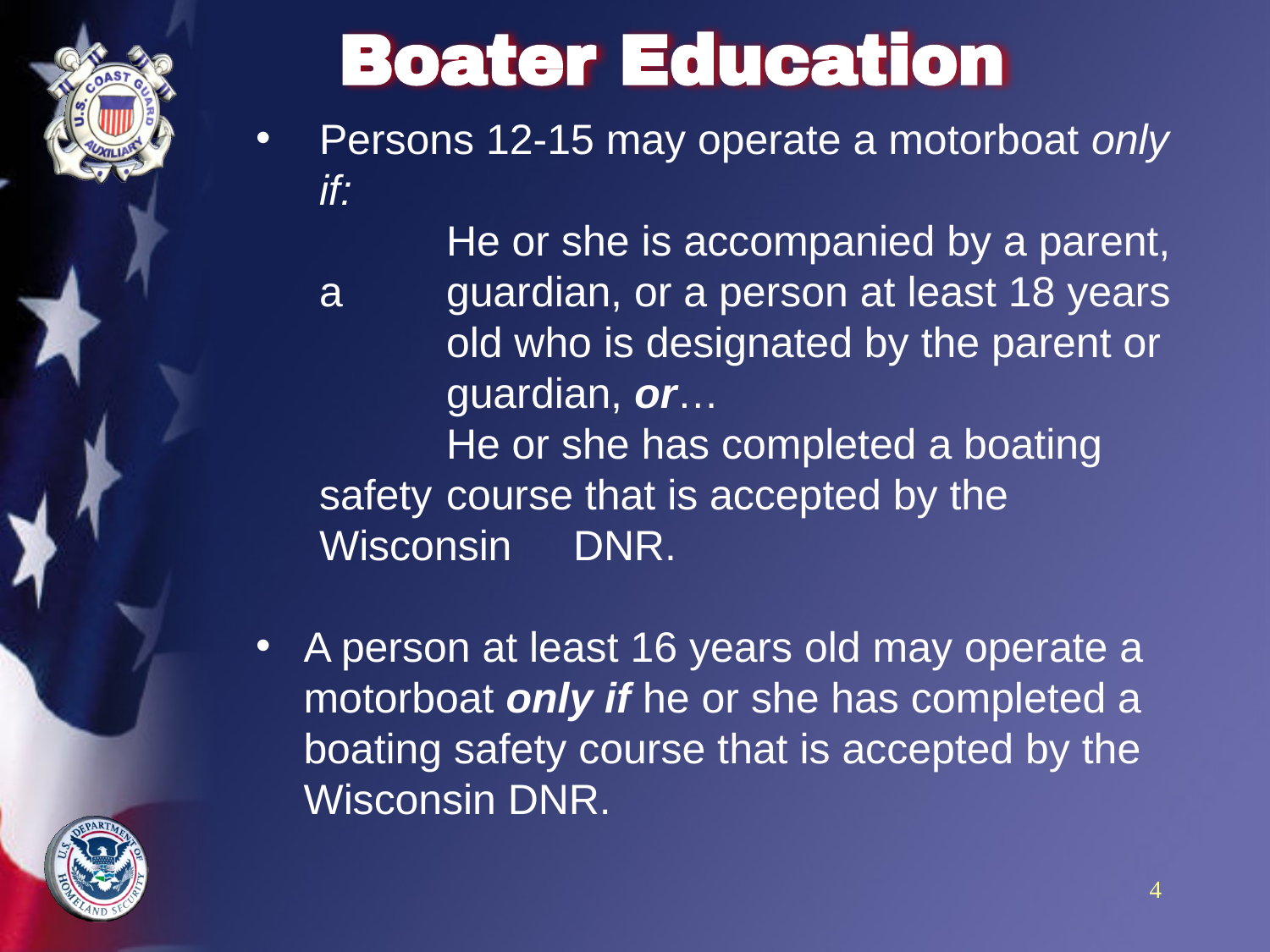

# Boater Education
Persons 12-15 may operate a motorboat only if:
	He or she is accompanied by a parent, a 	guardian, or a person at least 18 years 	old who is designated by the parent or 	guardian, or…
	He or she has completed a boating safety 	course that is accepted by the Wisconsin 	DNR.

A person at least 16 years old may operate a motorboat only if he or she has completed a boating safety course that is accepted by the Wisconsin DNR.

4